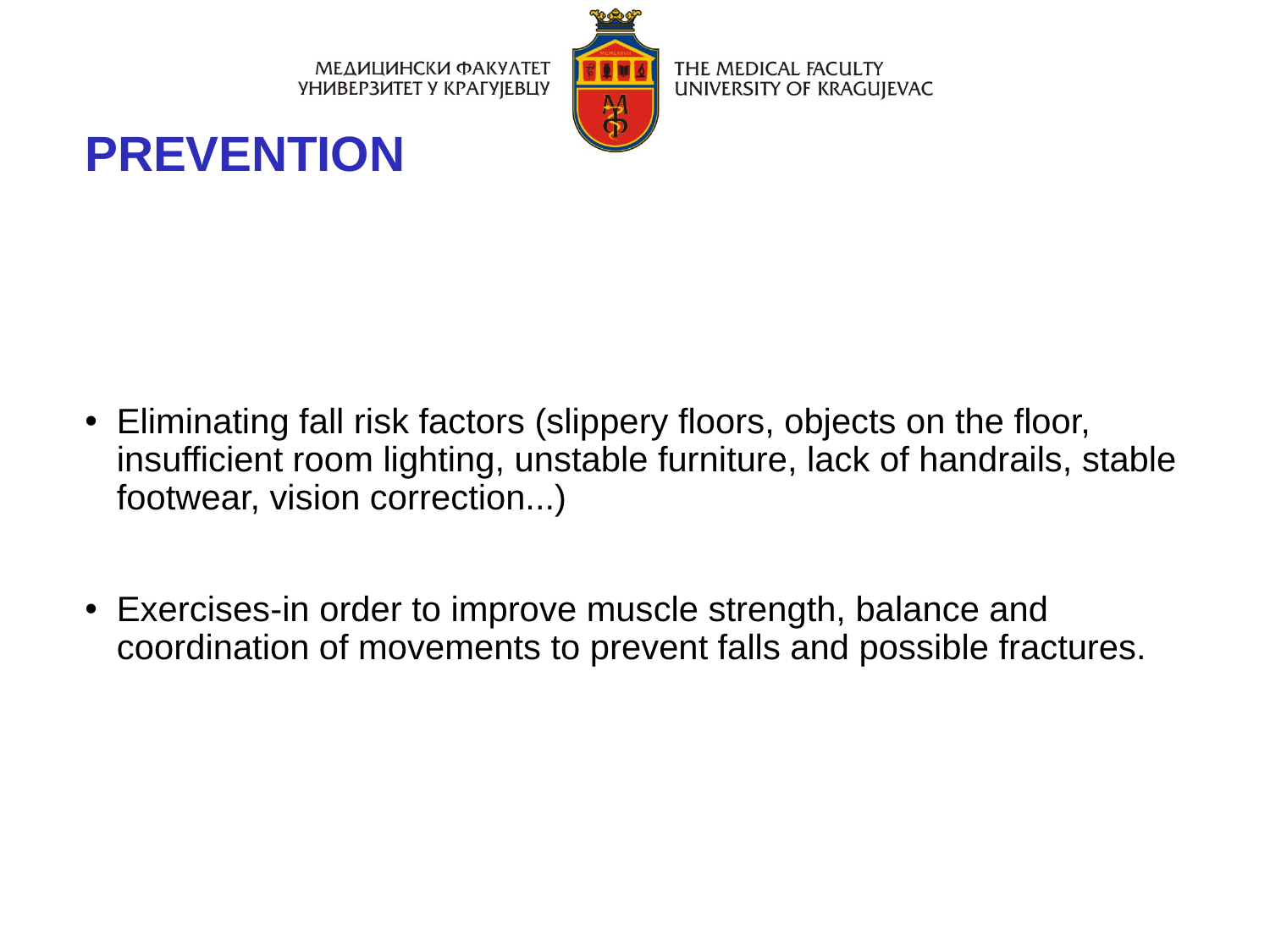

# PREVENTION
Eliminating fall risk factors (slippery floors, objects on the floor, insufficient room lighting, unstable furniture, lack of handrails, stable footwear, vision correction...)

Exercises-in order to improve muscle strength, balance and coordination of movements to prevent falls and possible fractures.